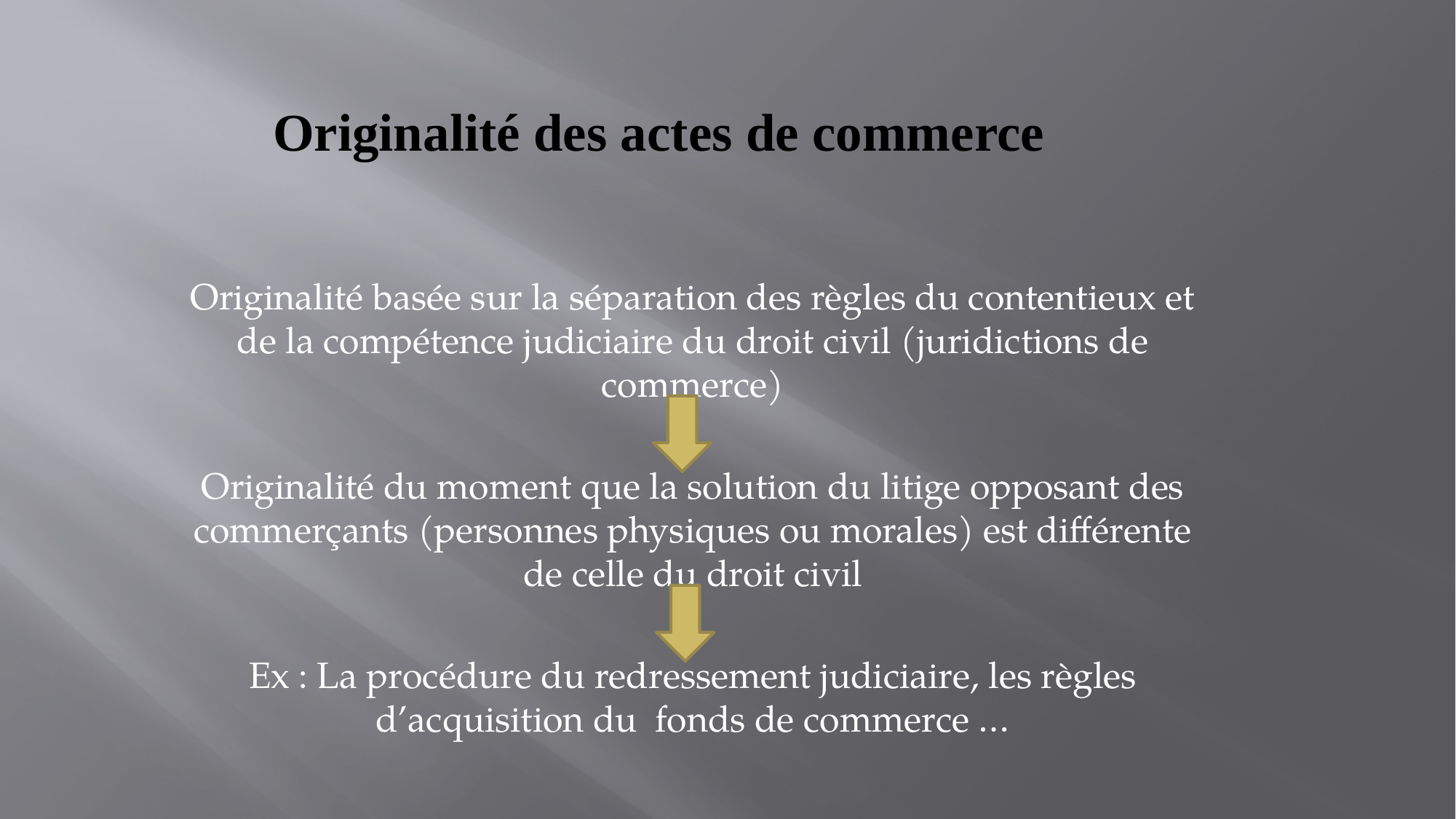

# Originalité des actes de commerce

Originalité basée sur la séparation des règles du contentieux et de la compétence judiciaire du droit civil (juridictions de commerce)

Originalité du moment que la solution du litige opposant des commerçants (personnes physiques ou morales) est différente de celle du droit civil

Ex : La procédure du redressement judiciaire, les règles d’acquisition du  fonds de commerce …